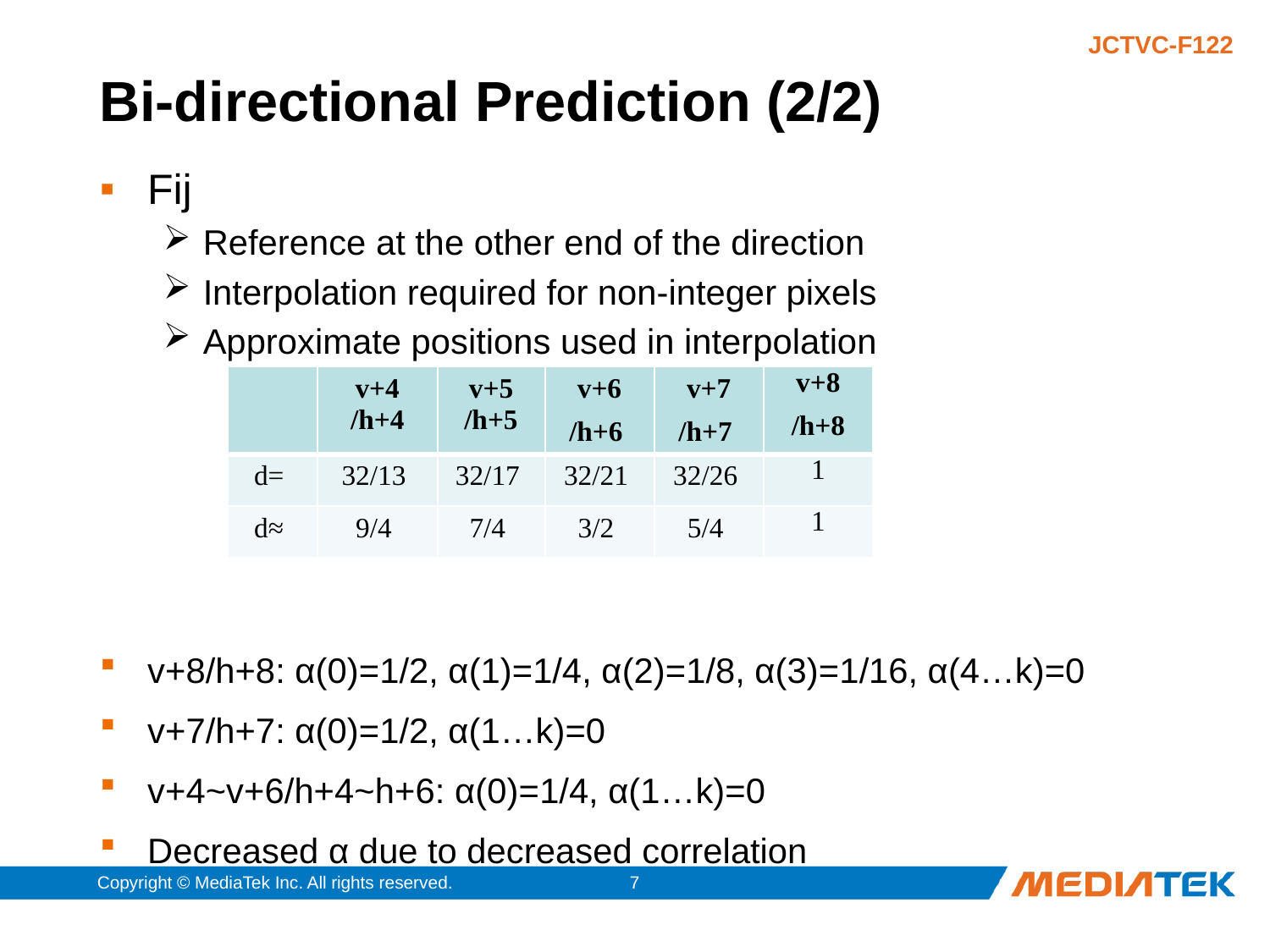

# Bi-directional Prediction (2/2)
Fij
Reference at the other end of the direction
Interpolation required for non-integer pixels
Approximate positions used in interpolation

v+8/h+8: α(0)=1/2, α(1)=1/4, α(2)=1/8, α(3)=1/16, α(4…k)=0
v+7/h+7: α(0)=1/2, α(1…k)=0
v+4~v+6/h+4~h+6: α(0)=1/4, α(1…k)=0
Decreased α due to decreased correlation

|  | v+4 /h+4 | v+5 /h+5 | v+6 /h+6 | v+7 /h+7 | v+8 /h+8 |
| --- | --- | --- | --- | --- | --- |
| d= | 32/13 | 32/17 | 32/21 | 32/26 | 1 |
| d≈ | 9/4 | 7/4 | 3/2 | 5/4 | 1 |
Copyright © MediaTek Inc. All rights reserved.
7